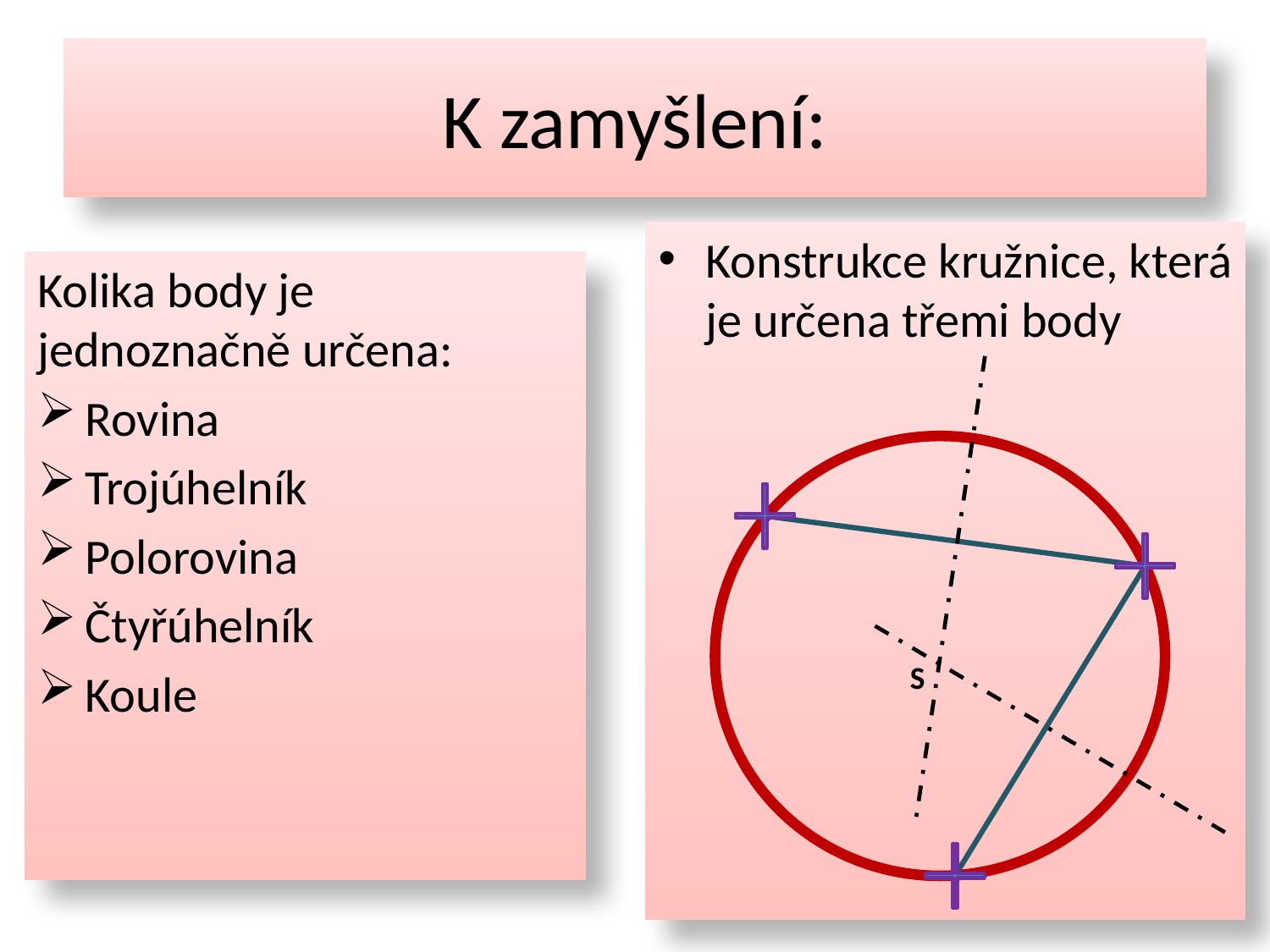

# K zamyšlení:
Konstrukce kružnice, která je určena třemi body
Kolika body je jednoznačně určena:
Rovina
Trojúhelník
Polorovina
Čtyřúhelník
Koule

S